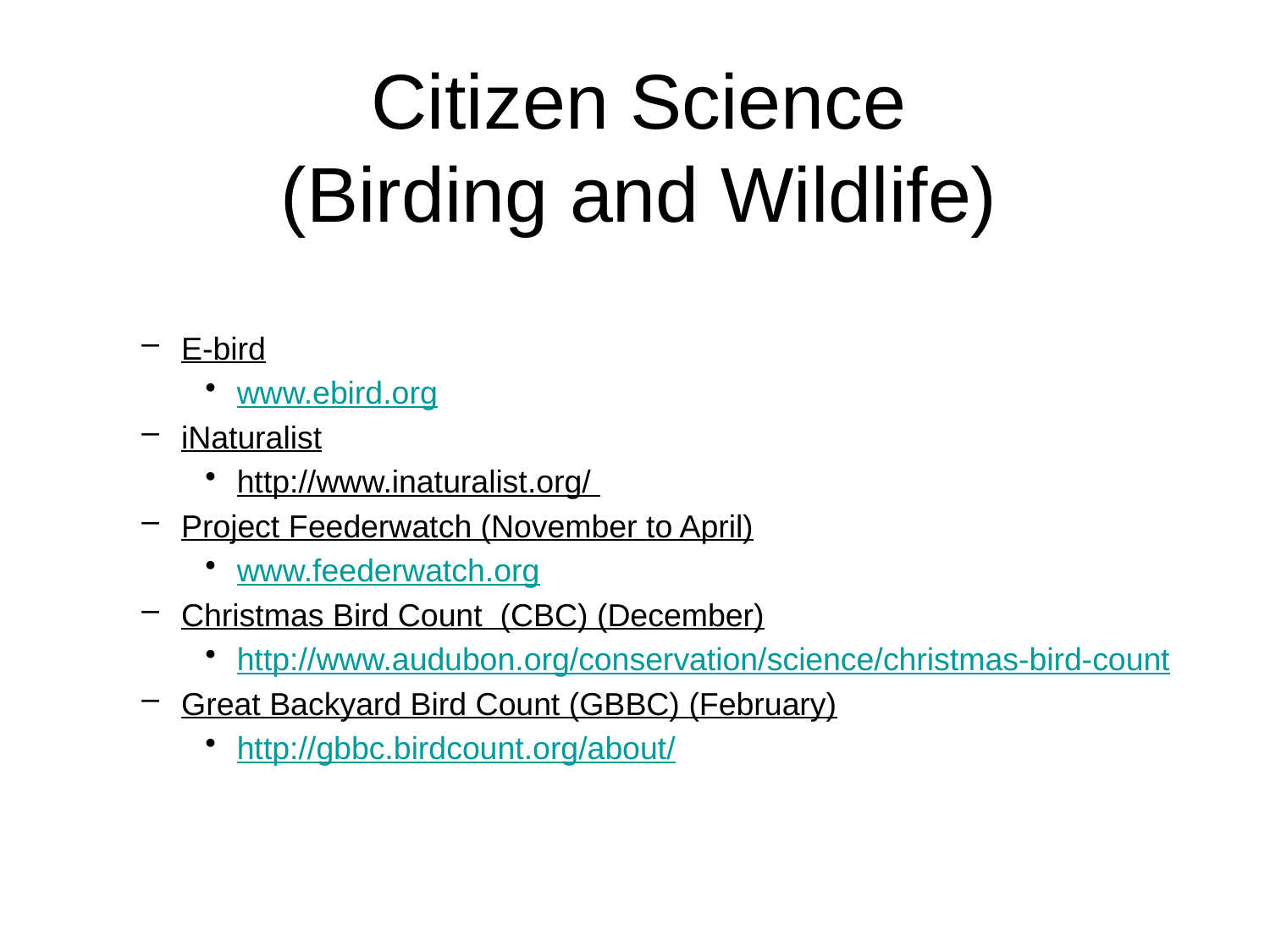

# Citizen Science (Birding and Wildlife)

E-bird
www.ebird.org
iNaturalist
http://www.inaturalist.org/
Project Feederwatch (November to April)
www.feederwatch.org
Christmas Bird Count  (CBC) (December)
http://www.audubon.org/conservation/science/christmas-bird-count
Great Backyard Bird Count (GBBC) (February)
http://gbbc.birdcount.org/about/